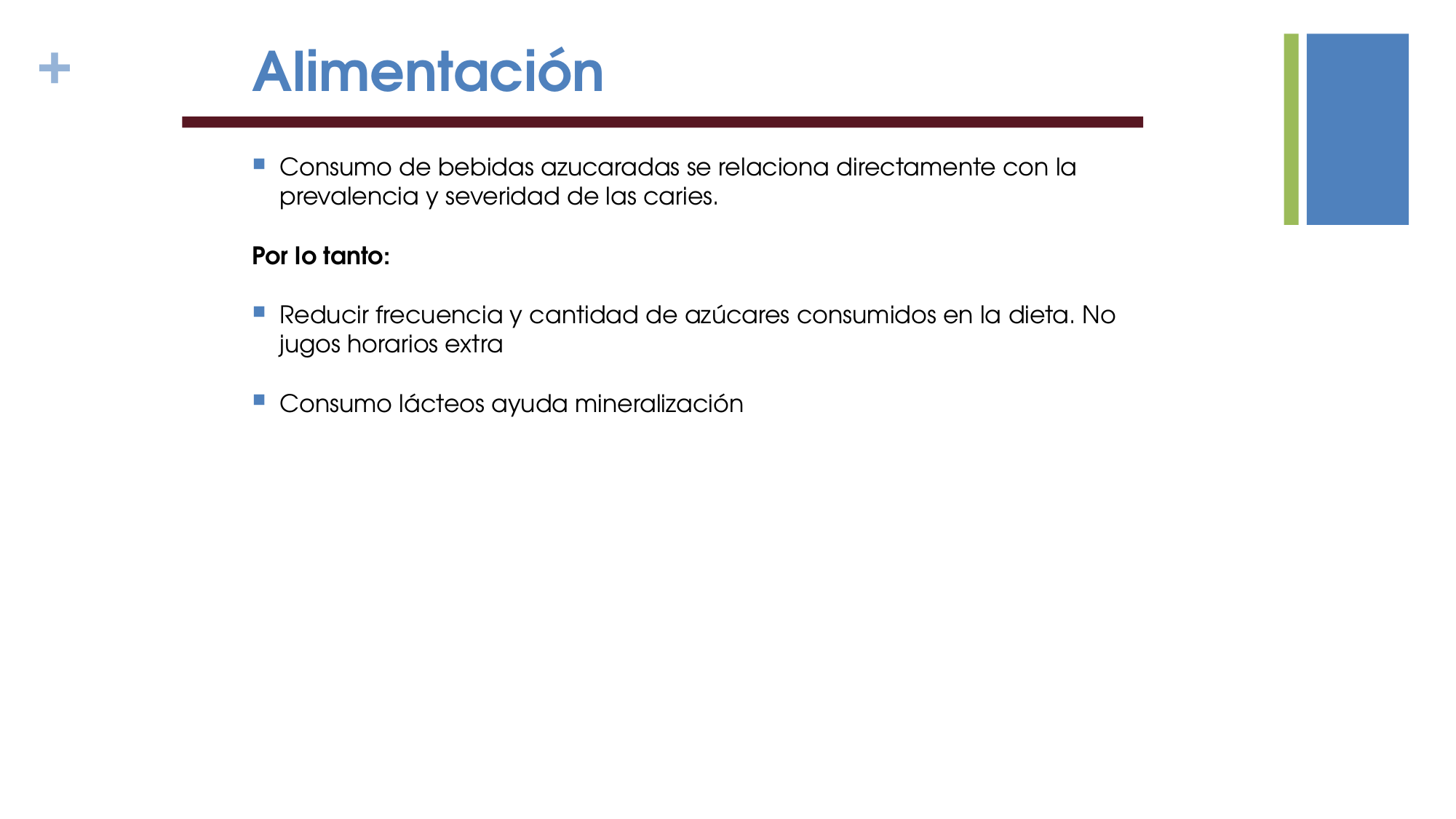

# Alimentación

Consumo de bebidas azucaradas se relaciona directamente con la prevalencia y severidad de las caries.
Por lo tanto:
Reducir frecuencia y cantidad de azúcares consumidos en la dieta. No jugos horarios extra
Consumo lácteos ayuda mineralización